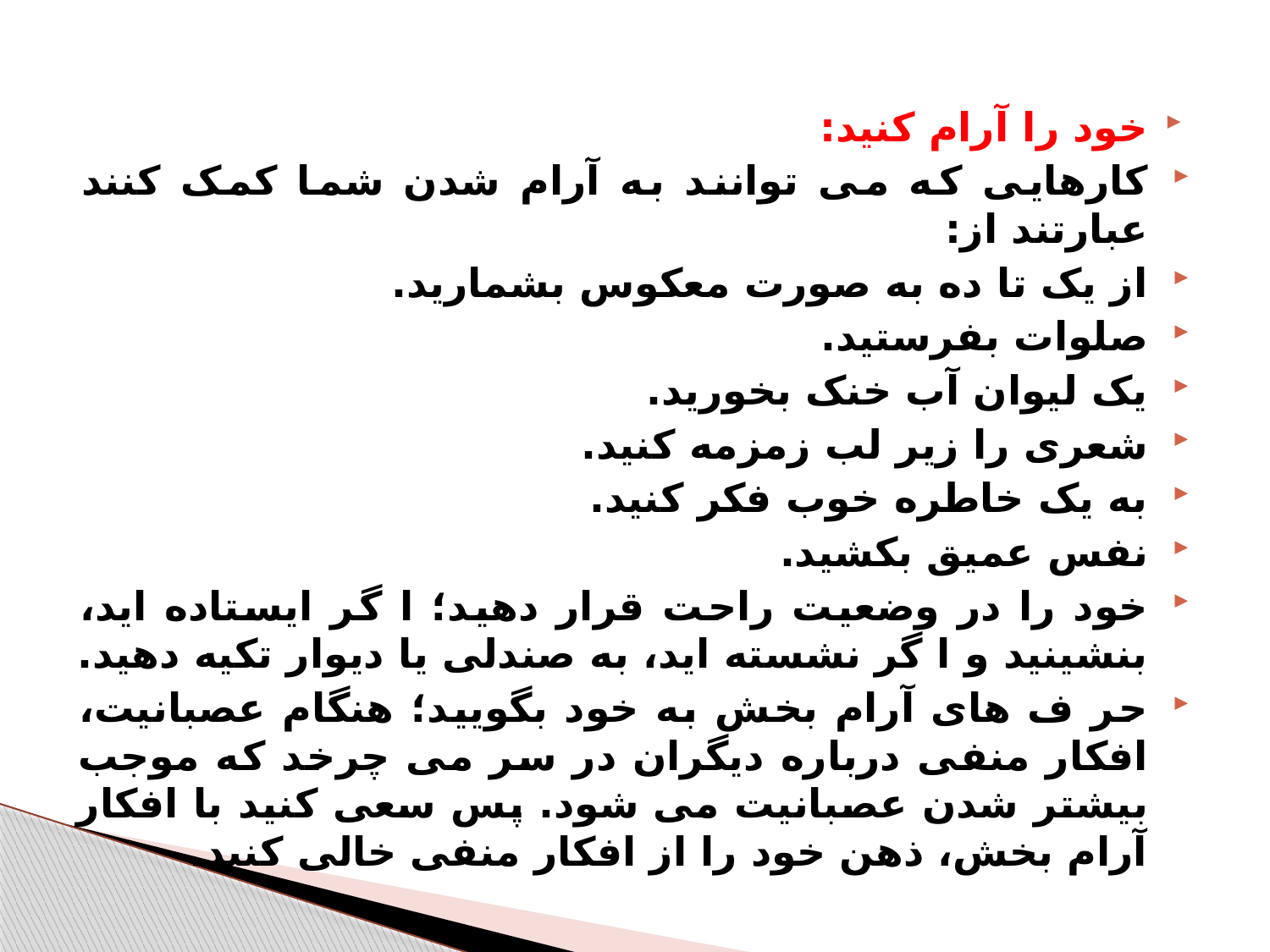

خود را آرام کنید:
کارهایی که می توانند به آرام شدن شما کمک کنند عبارتند از:
از یک تا ده به صورت معکوس بشمارید.
صلوات بفرستید.
یک لیوان آب خنک بخورید.
شعری را زیر لب زمزمه کنید.
به یک خاطره خوب فکر کنید.
نفس عمیق بکشید.
خود را در وضعیت راحت قرار دهید؛ ا گر ایستاده اید، بنشینید و ا گر نشسته اید، به صندلی یا دیوار تکیه دهید.
حر ف های آرام بخش به خود بگویید؛ هنگام عصبانیت، افکار منفی درباره دیگران در سر می چرخد که موجب بیشتر شدن عصبانیت می شود. پس سعی کنید با افکار آرام بخش، ذهن خود را از افکار منفی خالی کنید.